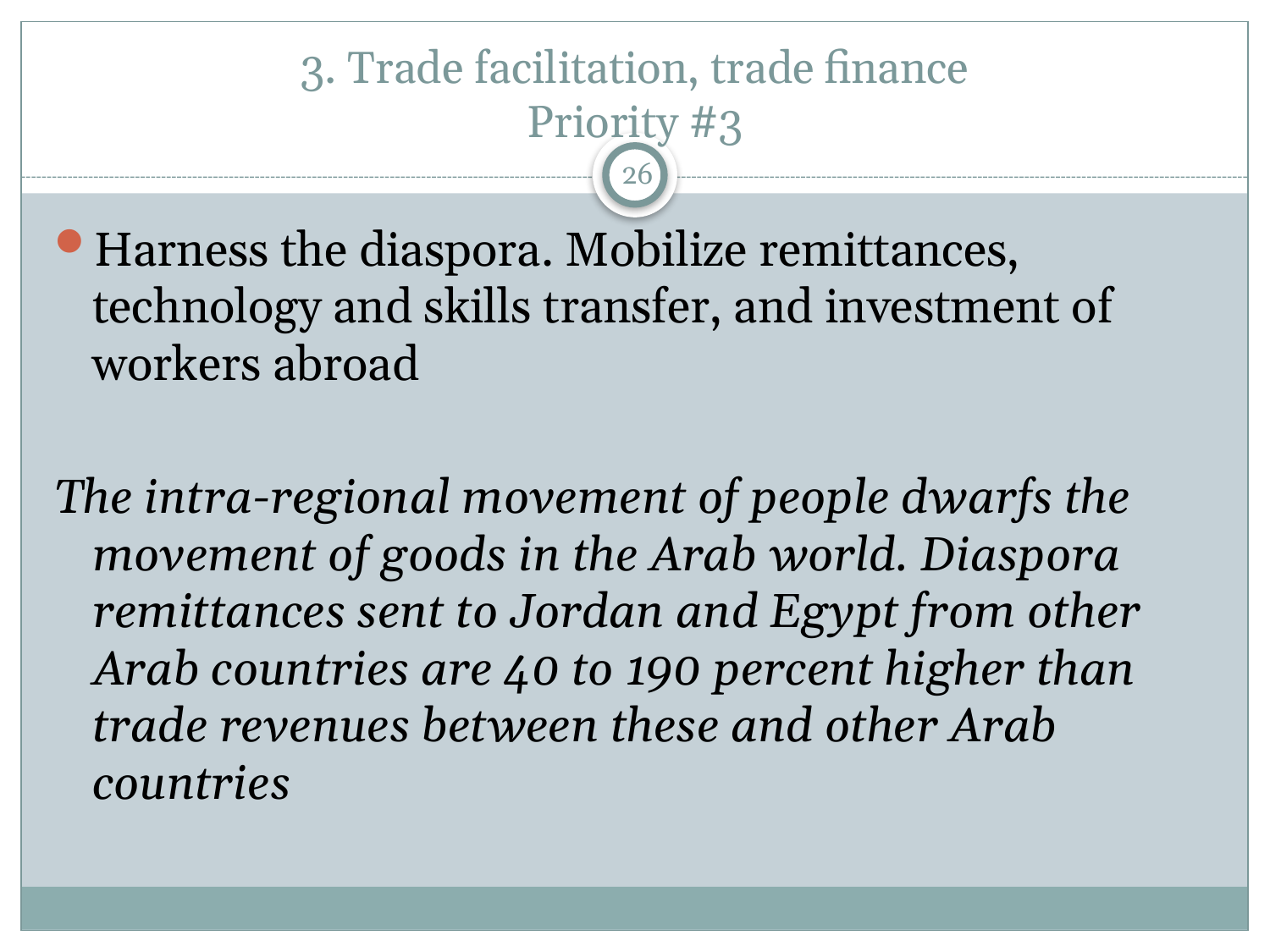

# 3. Trade facilitation, trade finance Priority #3
26
Harness the diaspora. Mobilize remittances, technology and skills transfer, and investment of workers abroad

The intra-regional movement of people dwarfs the movement of goods in the Arab world. Diaspora remittances sent to Jordan and Egypt from other Arab countries are 40 to 190 percent higher than trade revenues between these and other Arab countries